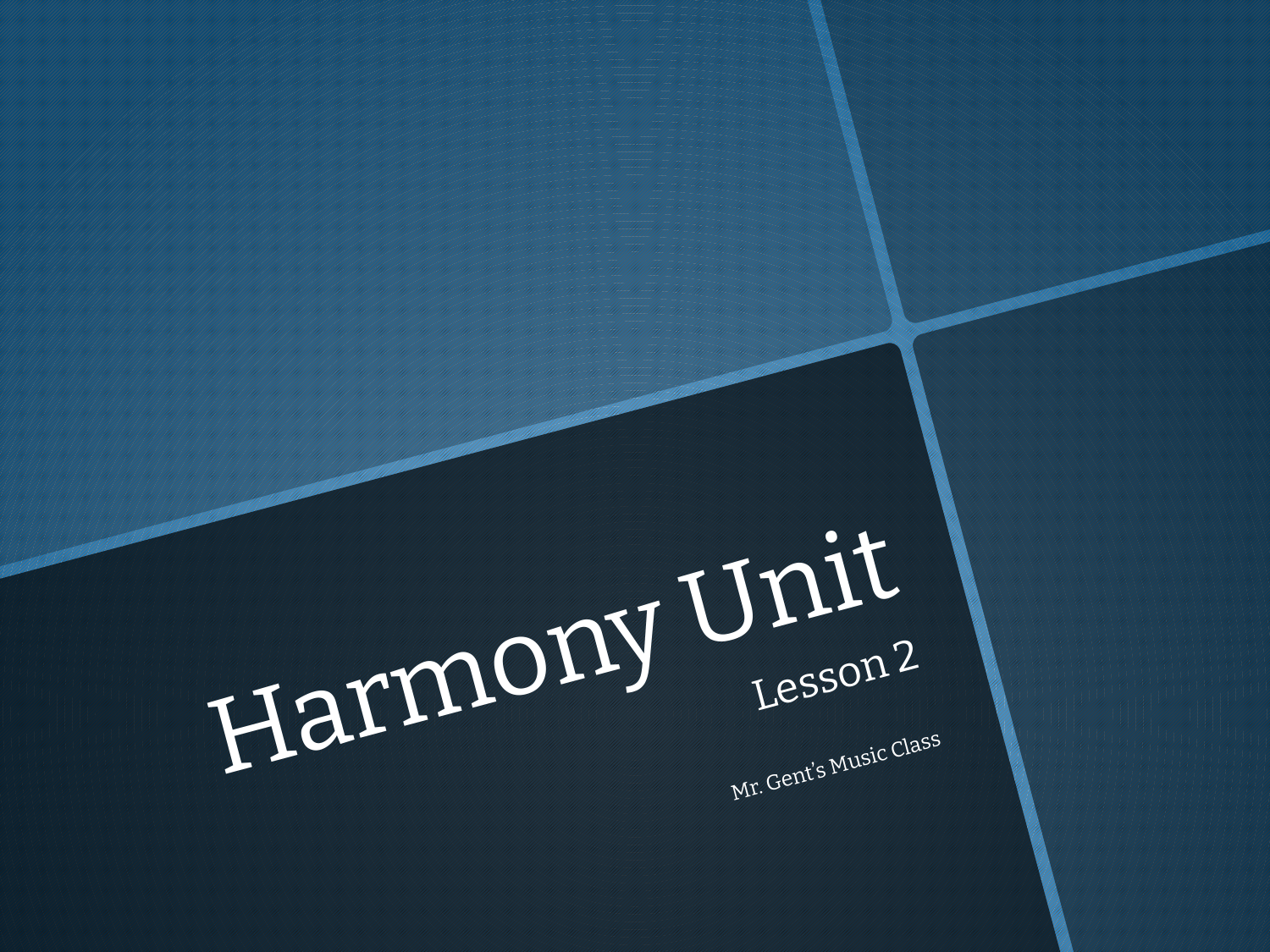

# Harmony Unit
Lesson 2
Mr. Gent’s Music Class